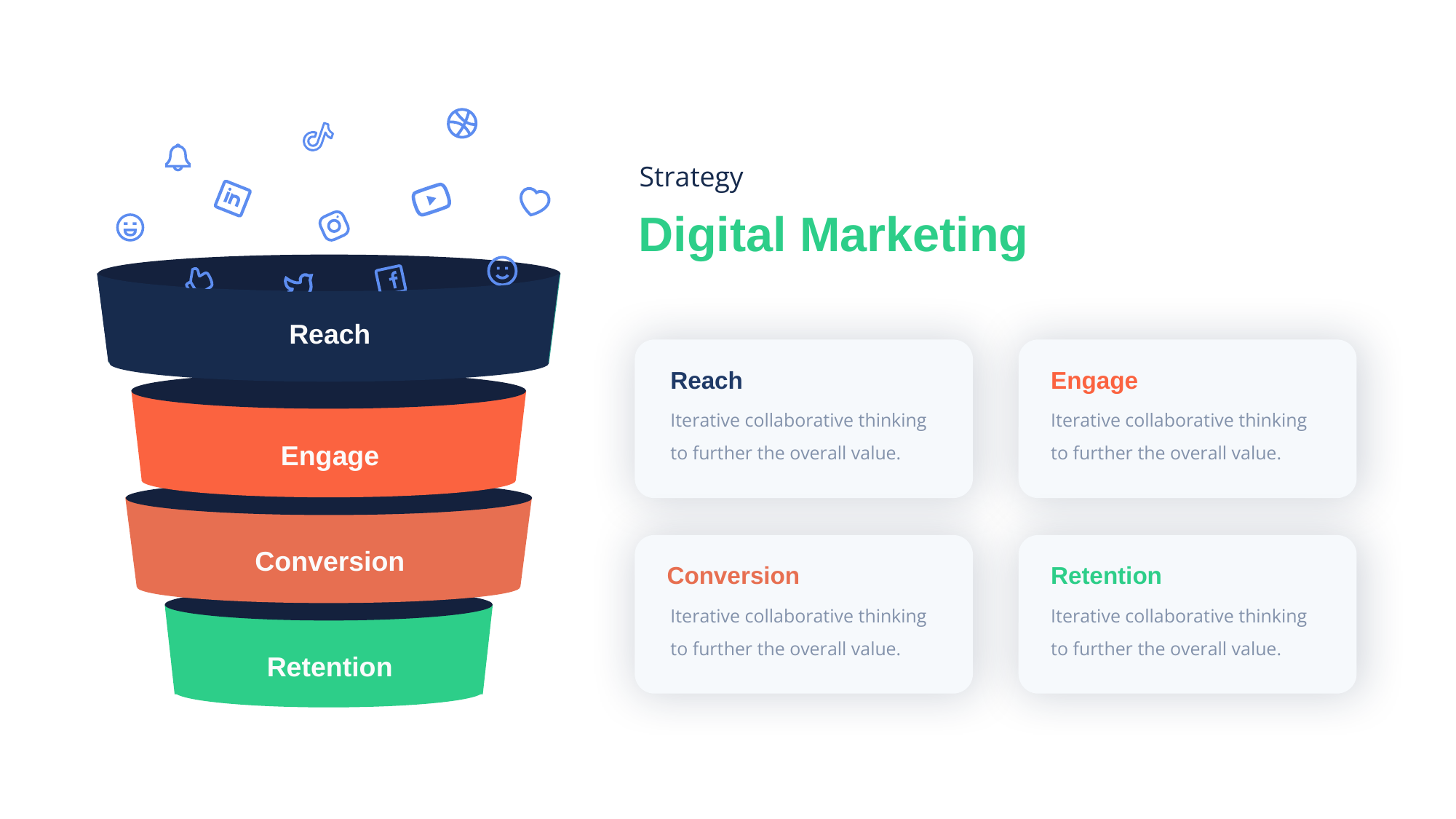

Reach

Engage

Conversion

Retention
Strategy
Digital Marketing

Engage
Reach
Iterative collaborative thinking to further the overall value.
Iterative collaborative thinking to further the overall value.

Conversion
Retention
Iterative collaborative thinking to further the overall value.
Iterative collaborative thinking to further the overall value.